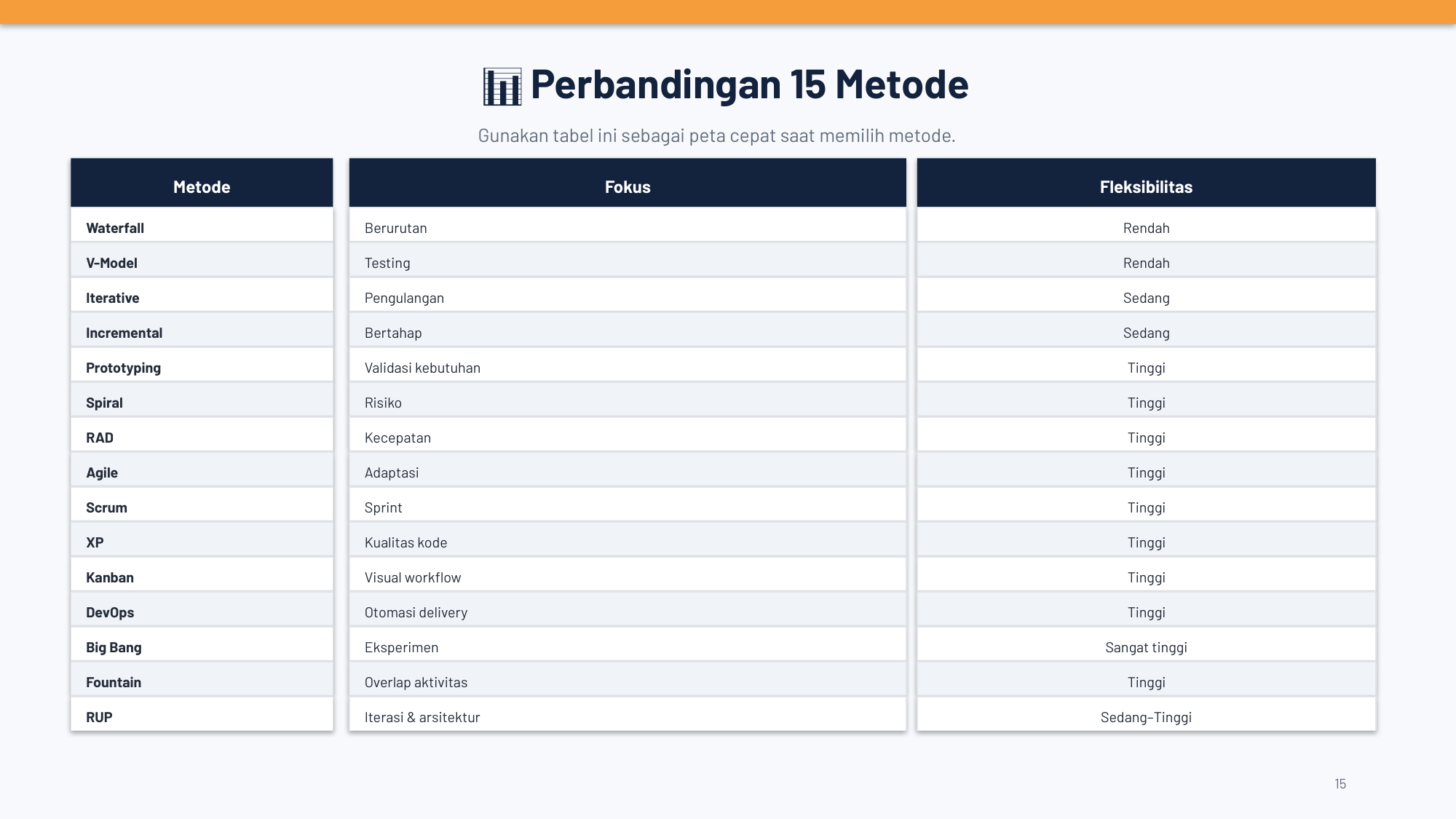

📊 Perbandingan 15 Metode
Gunakan tabel ini sebagai peta cepat saat memilih metode.

Metode
Fokus
Fleksibilitas

Waterfall
Berurutan
Rendah

V-Model
Testing
Rendah

Iterative
Pengulangan
Sedang

Incremental
Bertahap
Sedang

Prototyping
Validasi kebutuhan
Tinggi

Spiral
Risiko
Tinggi

RAD
Kecepatan
Tinggi

Agile
Adaptasi
Tinggi

Scrum
Sprint
Tinggi

XP
Kualitas kode
Tinggi

Kanban
Visual workflow
Tinggi

DevOps
Otomasi delivery
Tinggi

Big Bang
Eksperimen
Sangat tinggi

Fountain
Overlap aktivitas
Tinggi

RUP
Iterasi & arsitektur
Sedang–Tinggi
15